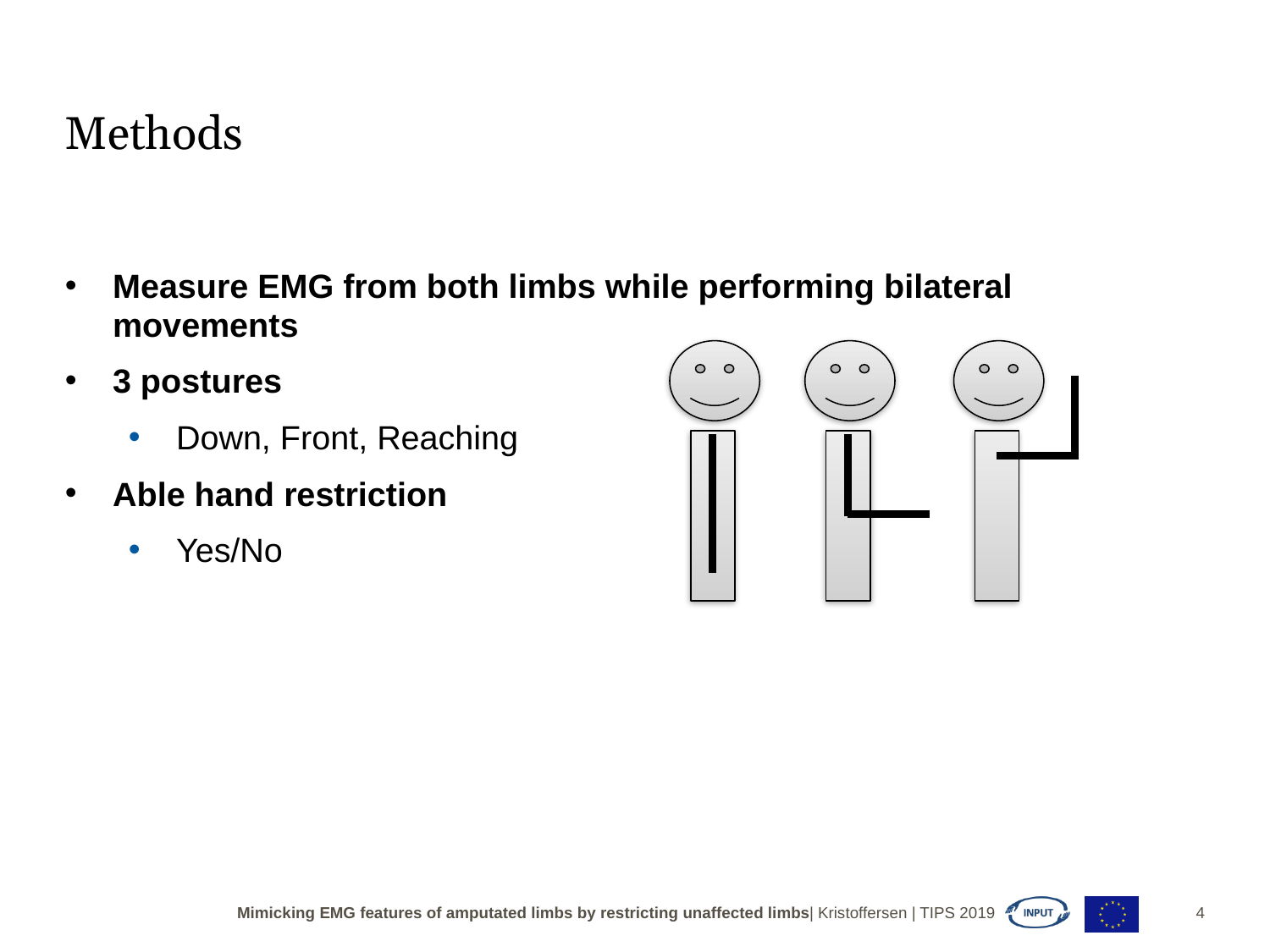

# Methods

Measure EMG from both limbs while performing bilateral movements
3 postures
Down, Front, Reaching
Able hand restriction
Yes/No

Mimicking EMG features of amputated limbs by restricting unaffected limbs| Kristoffersen | TIPS 2019
4